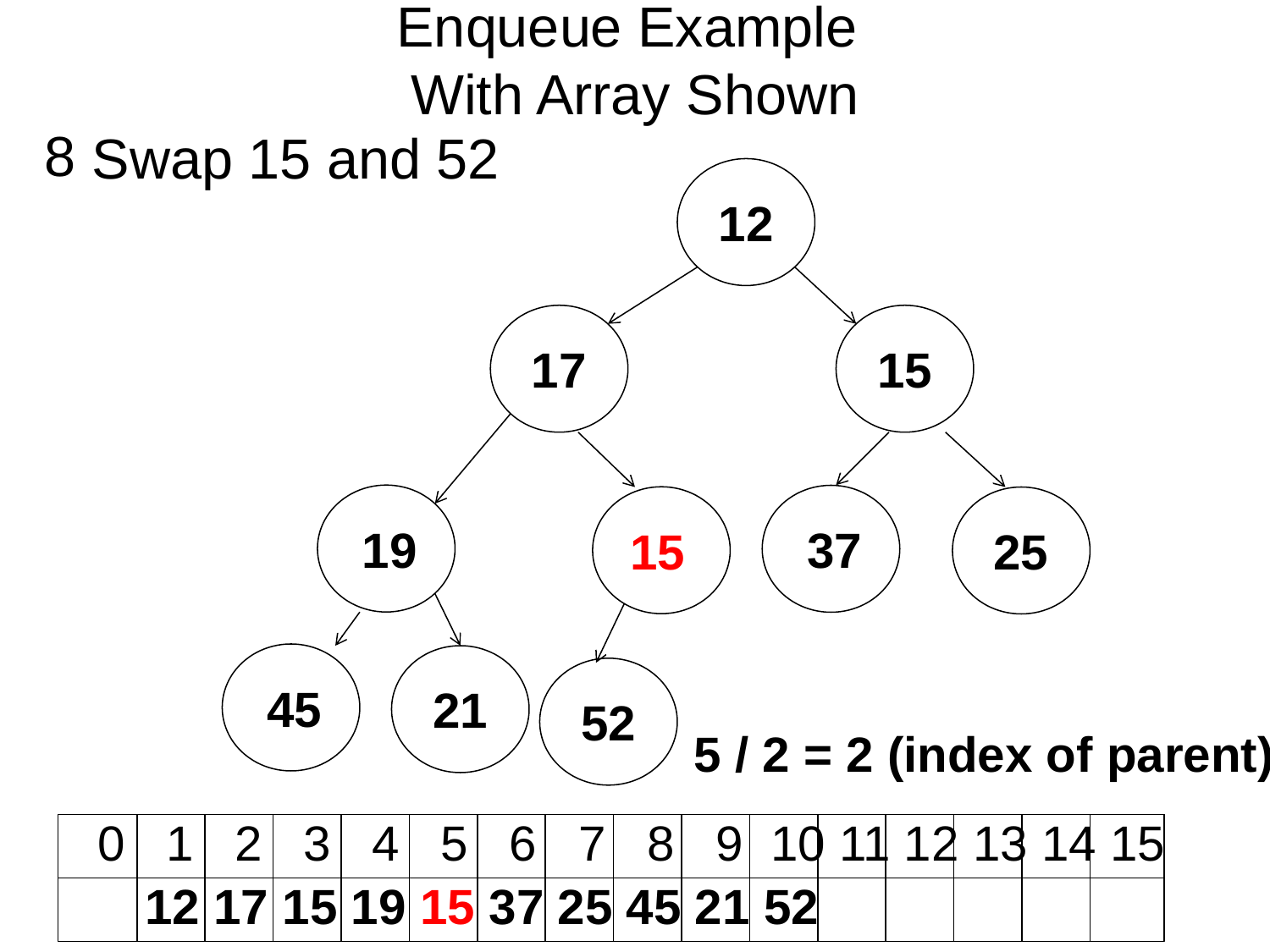

# Enqueue Example With Array Shown
Swap 15 and 52

12

17
15

19
37
15
25

45
21
52
5 / 2 = 2 (index of parent)
0   1   2   3   4   5   6   7   8   9  10 11 12 13 14 15

    12 17 15 19 15 37 25 45 21 52